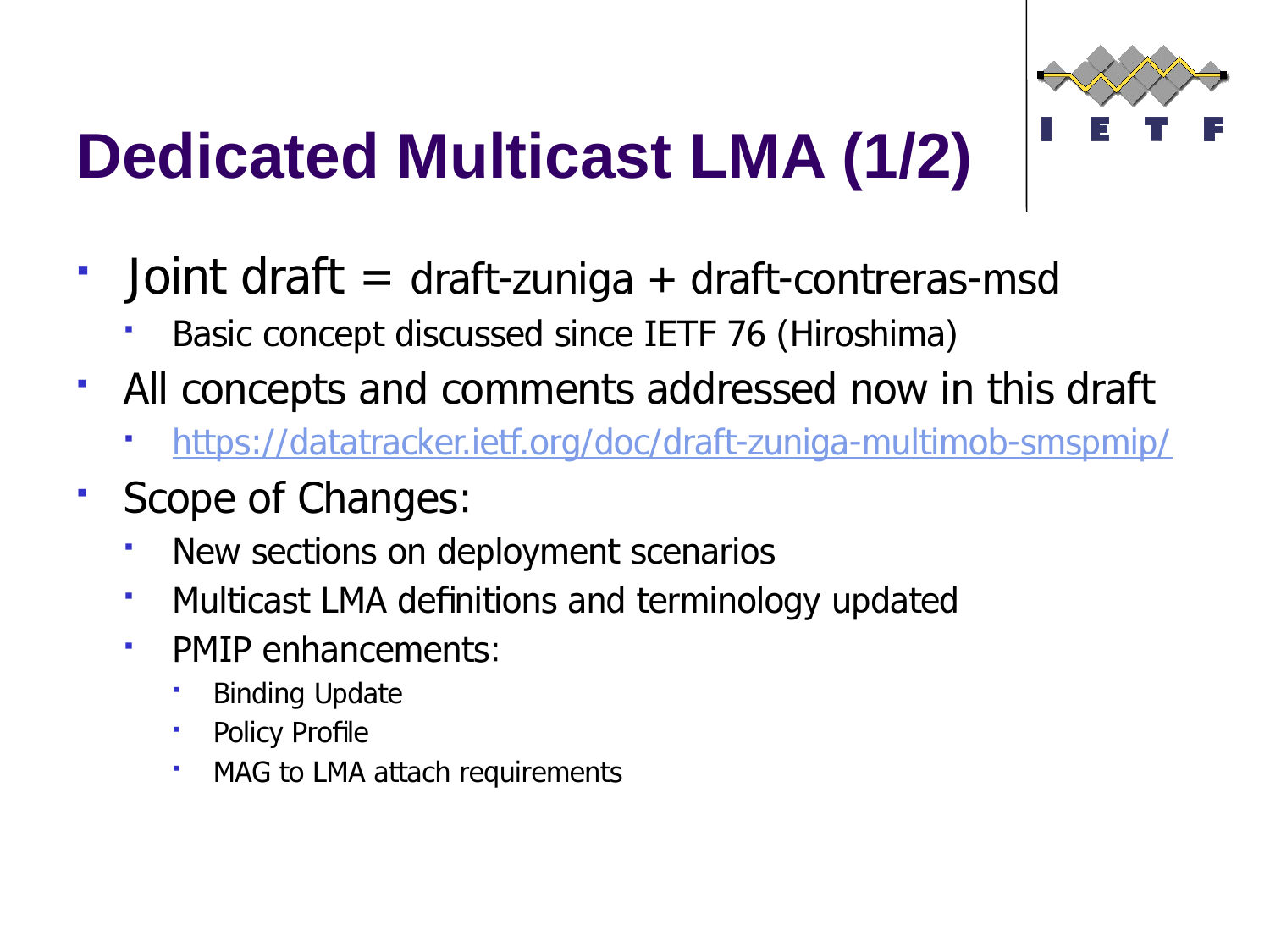

# Dedicated Multicast LMA (1/2)
Joint draft = draft-zuniga + draft-contreras-msd
Basic concept discussed since IETF 76 (Hiroshima)
All concepts and comments addressed now in this draft
https://datatracker.ietf.org/doc/draft-zuniga-multimob-smspmip/
Scope of Changes:
New sections on deployment scenarios
Multicast LMA definitions and terminology updated
PMIP enhancements:
Binding Update
Policy Profile
MAG to LMA attach requirements